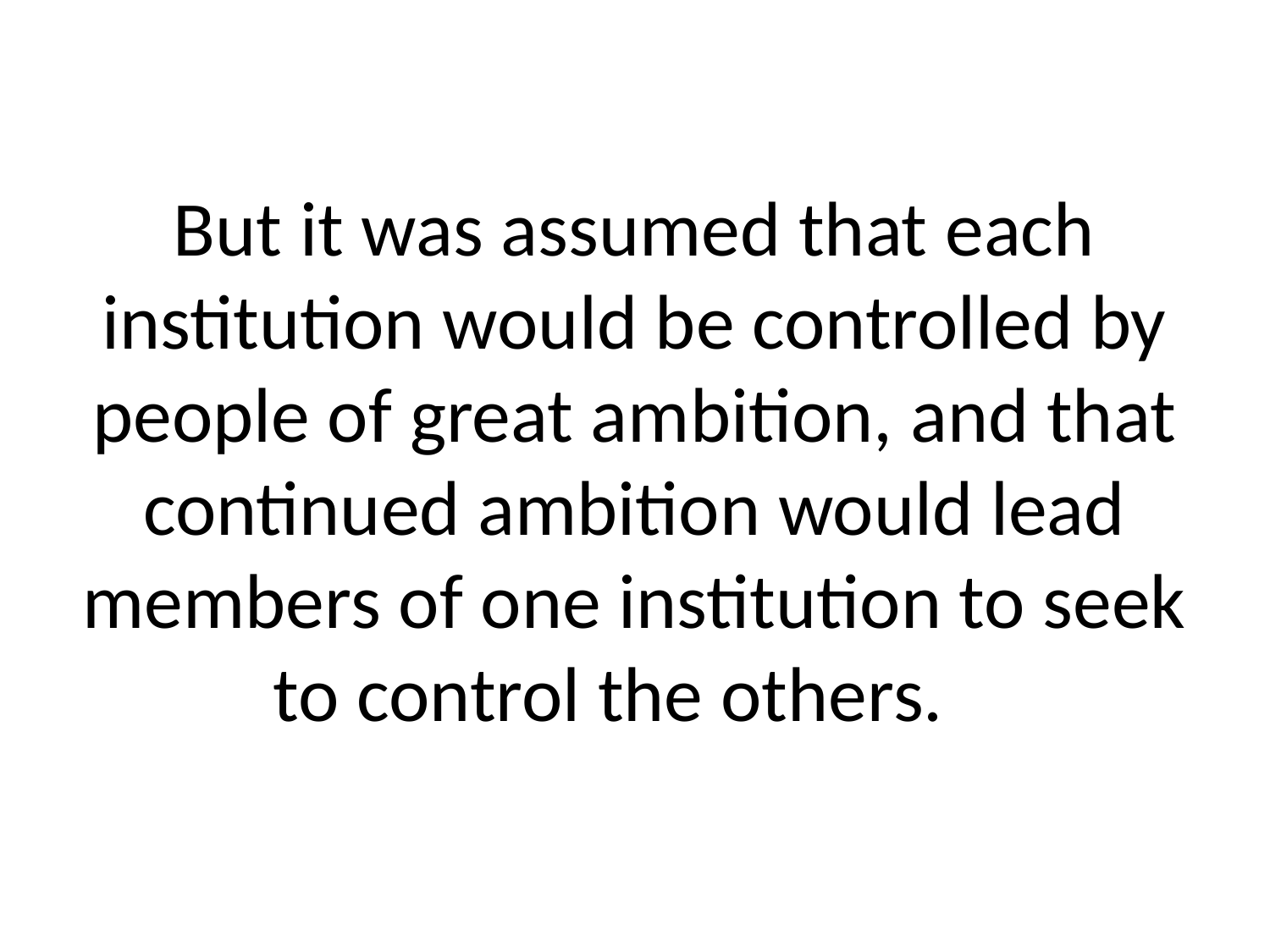

# But it was assumed that each institution would be controlled by people of great ambition, and that continued ambition would lead members of one institution to seek to control the others.